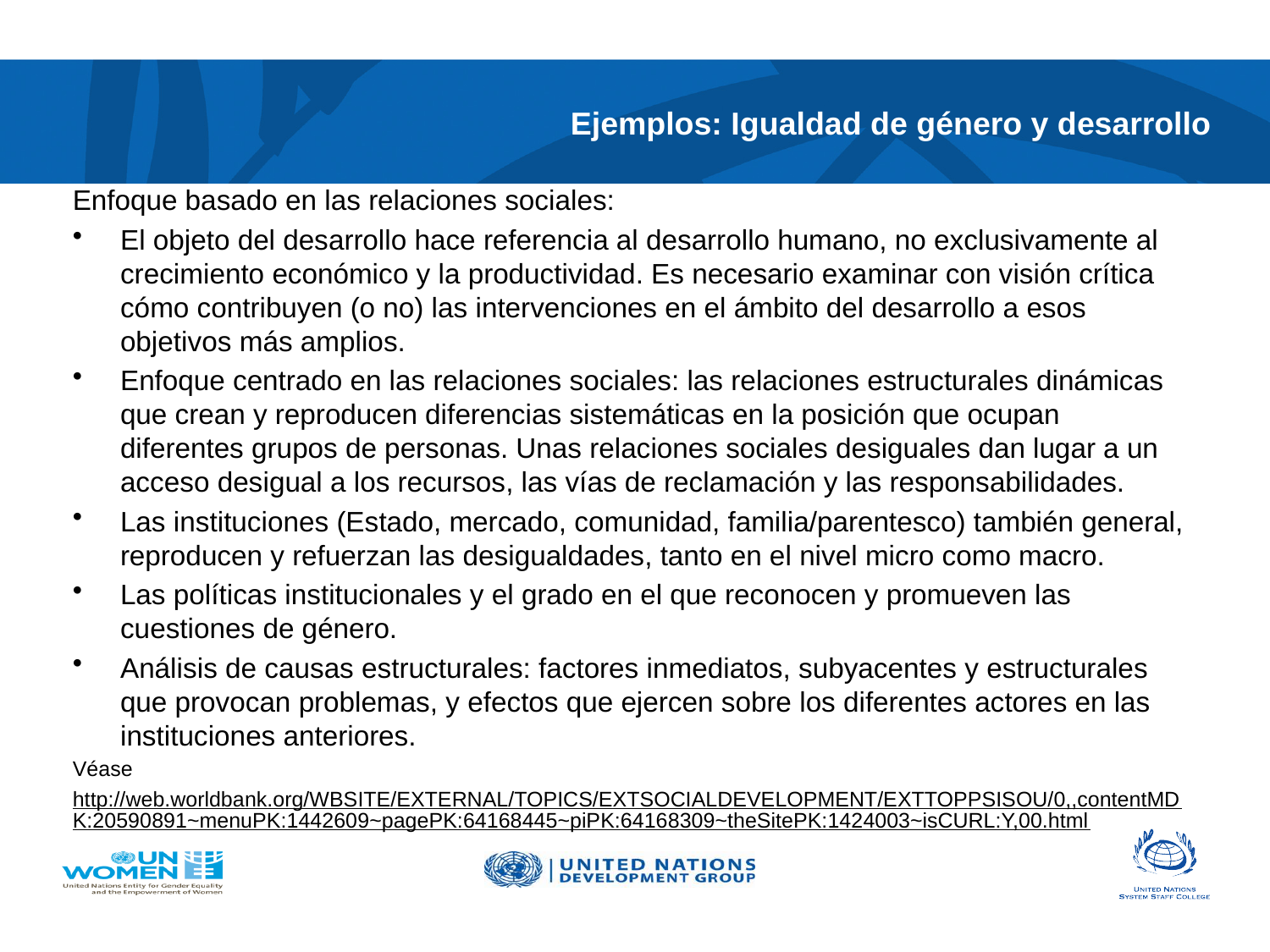

# Ejemplos: Igualdad de género y desarrollo
Enfoque basado en las relaciones sociales:
El objeto del desarrollo hace referencia al desarrollo humano, no exclusivamente al crecimiento económico y la productividad. Es necesario examinar con visión crítica cómo contribuyen (o no) las intervenciones en el ámbito del desarrollo a esos objetivos más amplios.
Enfoque centrado en las relaciones sociales: las relaciones estructurales dinámicas que crean y reproducen diferencias sistemáticas en la posición que ocupan diferentes grupos de personas. Unas relaciones sociales desiguales dan lugar a un acceso desigual a los recursos, las vías de reclamación y las responsabilidades.
Las instituciones (Estado, mercado, comunidad, familia/parentesco) también general, reproducen y refuerzan las desigualdades, tanto en el nivel micro como macro.
Las políticas institucionales y el grado en el que reconocen y promueven las cuestiones de género.
Análisis de causas estructurales: factores inmediatos, subyacentes y estructurales que provocan problemas, y efectos que ejercen sobre los diferentes actores en las instituciones anteriores.
Véase
http://web.worldbank.org/WBSITE/EXTERNAL/TOPICS/EXTSOCIALDEVELOPMENT/EXTTOPPSISOU/0,,contentMDK:20590891~menuPK:1442609~pagePK:64168445~piPK:64168309~theSitePK:1424003~isCURL:Y,00.html